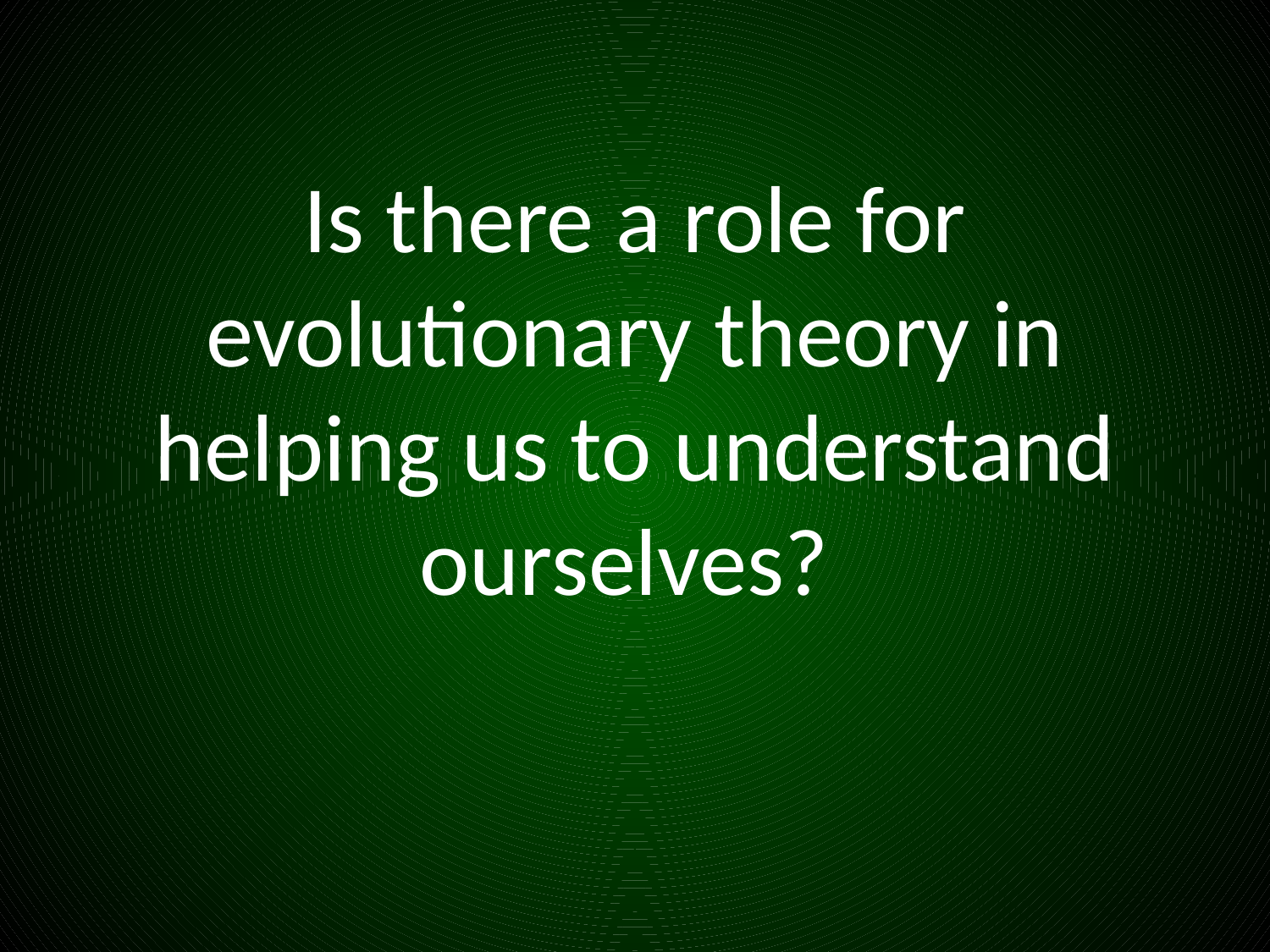

# Is there a role for evolutionary theory in helping us to understand ourselves?